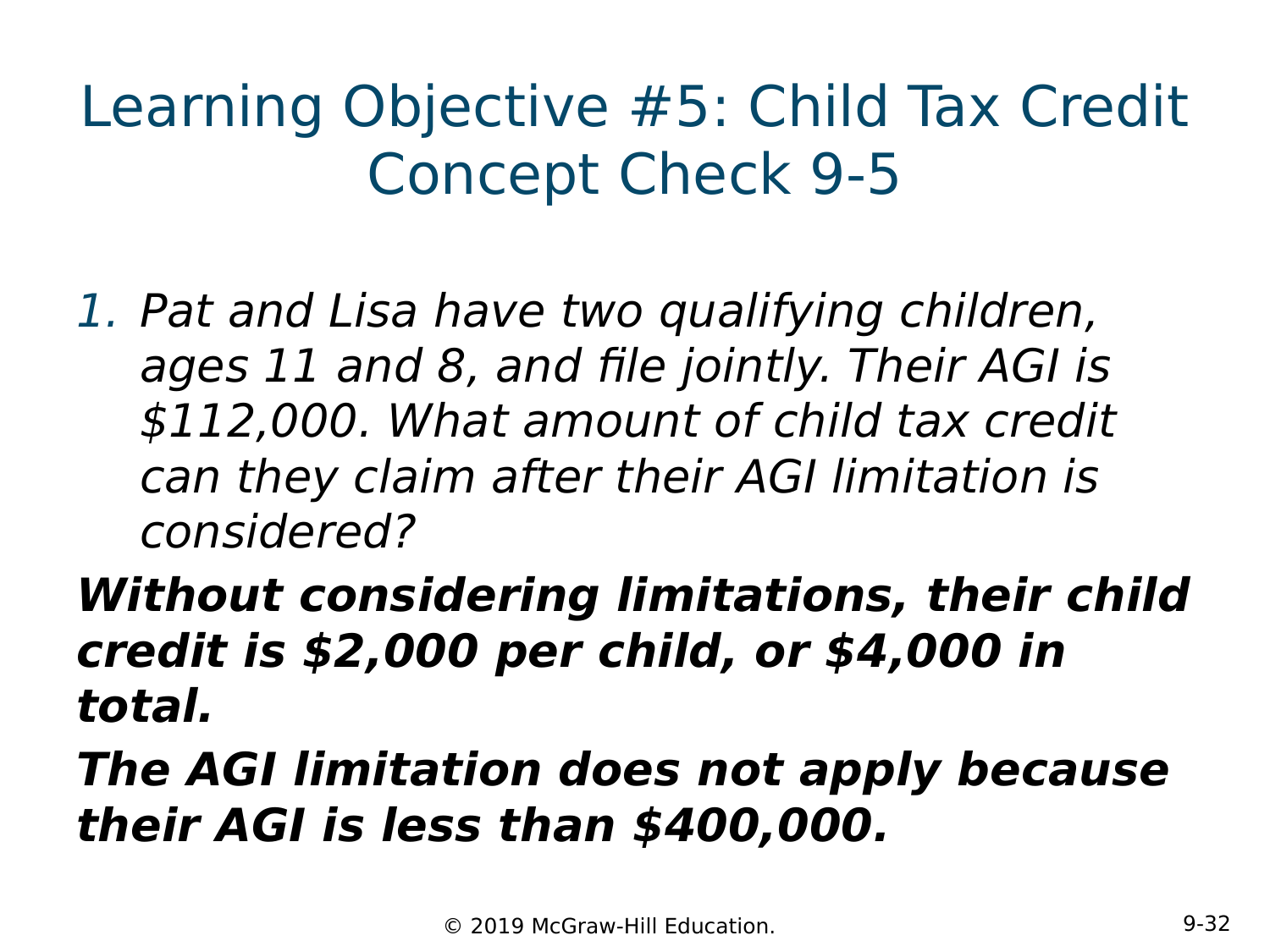

# Learning Objective #5: Child Tax Credit Concept Check 9-5
Pat and Lisa have two qualifying children, ages 11 and 8, and file jointly. Their AGI is $112,000. What amount of child tax credit can they claim after their AGI limitation is considered?
Without considering limitations, their child credit is $2,000 per child, or $4,000 in total.
The AGI limitation does not apply because their AGI is less than $400,000.